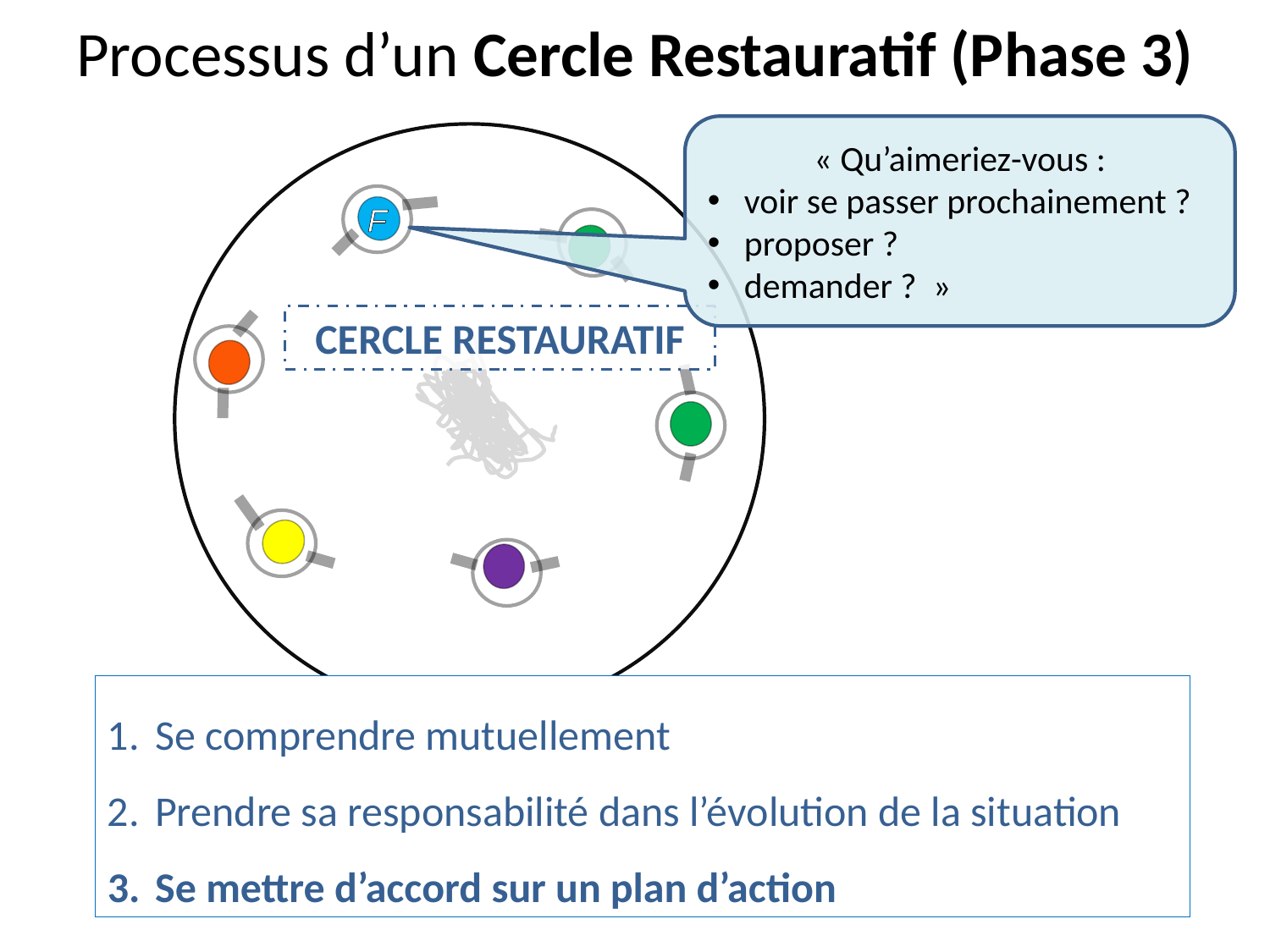

# Processus d’un Cercle Restauratif (Phase 3)
« Qu’aimeriez-vous :
   voir se passer prochainement ?
   proposer ?
   demander ?  »

F

CERCLE RESTAURATIF
Se comprendre mutuellement
Prendre sa responsabilité dans l’évolution de la situation
Se mettre d’accord sur un plan d’action